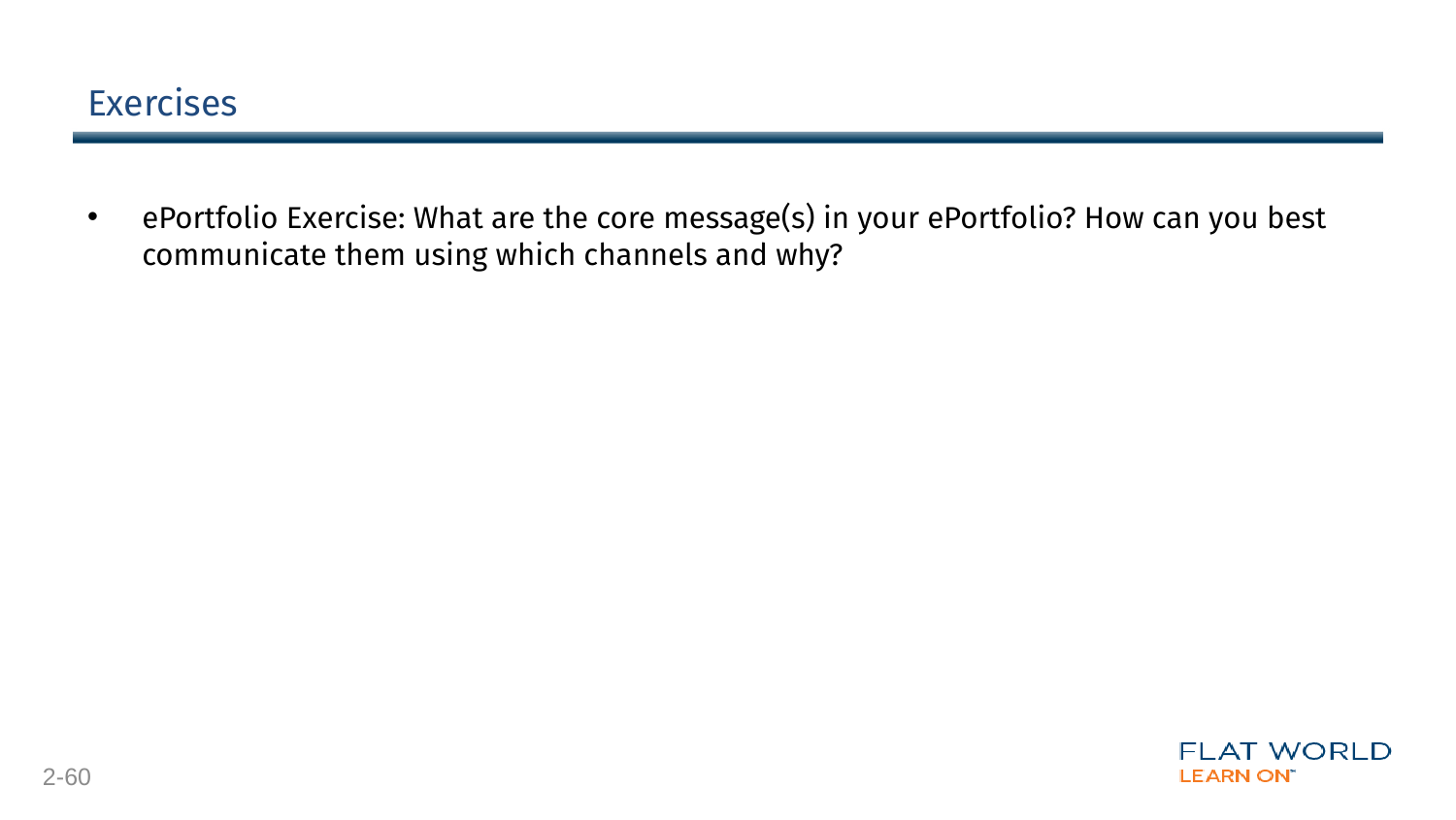

# Exercises
ePortfolio Exercise: What are the core message(s) in your ePortfolio? How can you best communicate them using which channels and why?
2-60